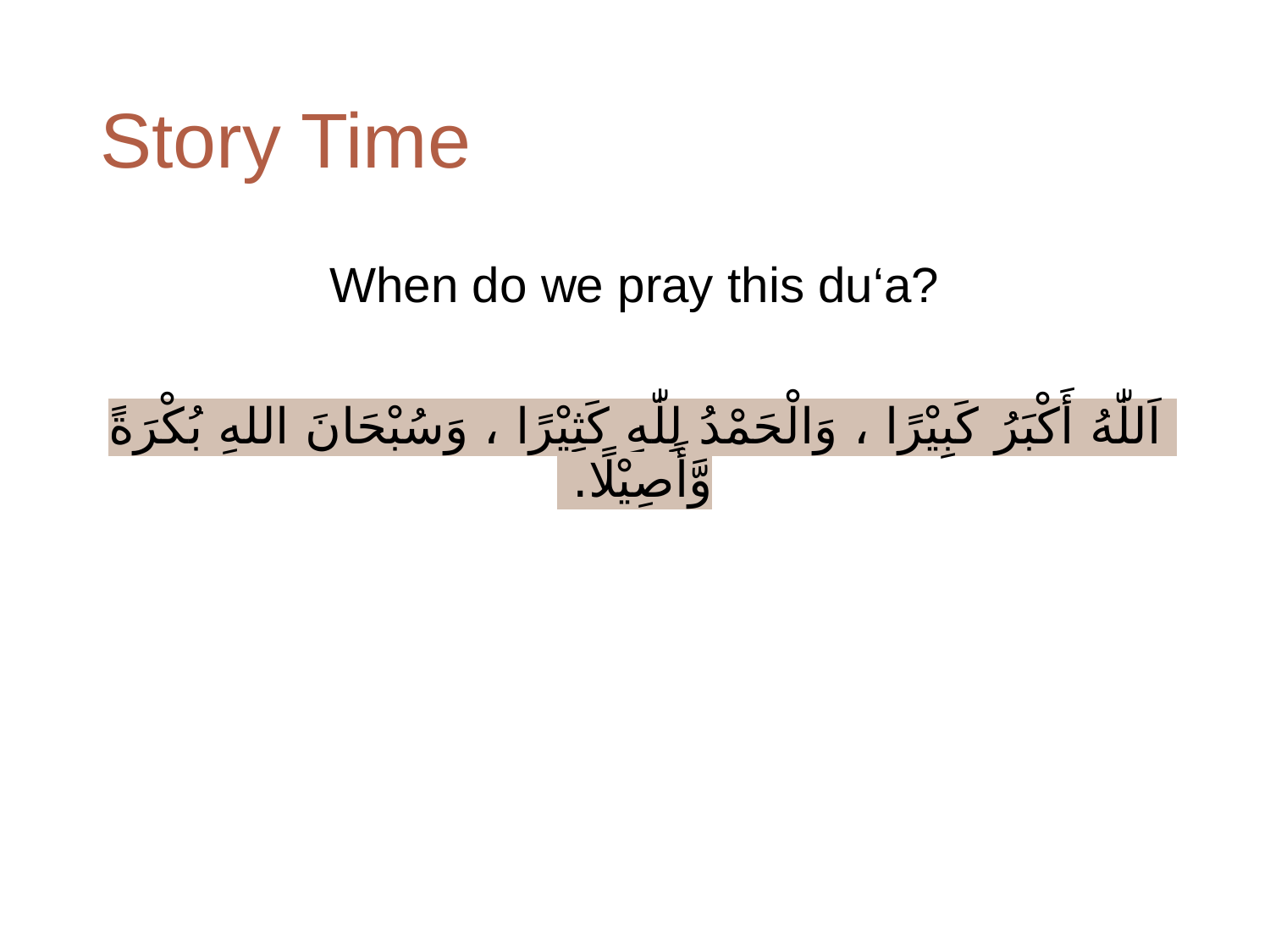

# Story Time
When do we pray this du‘a?

اَللّٰهُ أَكْبَرُ كَبِيْرًا ، وَالْحَمْدُ لِلّٰهِ كَثِيْرًا ، وَسُبْحَانَ اللهِ بُكْرَةً وَّأَصِيْلًا.